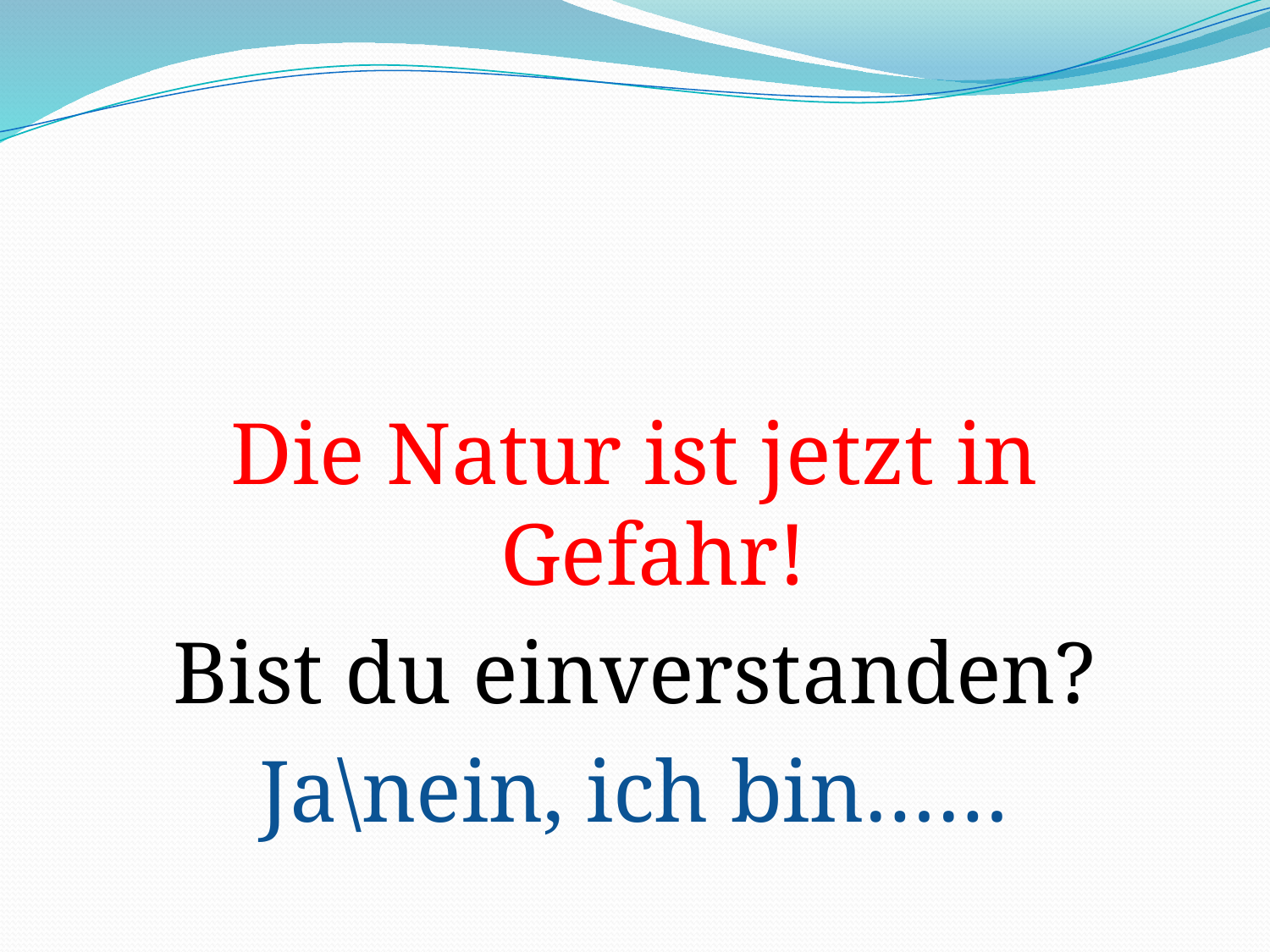

Die Natur ist jetzt in Gefahr!
Bist du einverstanden?
Ja\nein, ich bin……